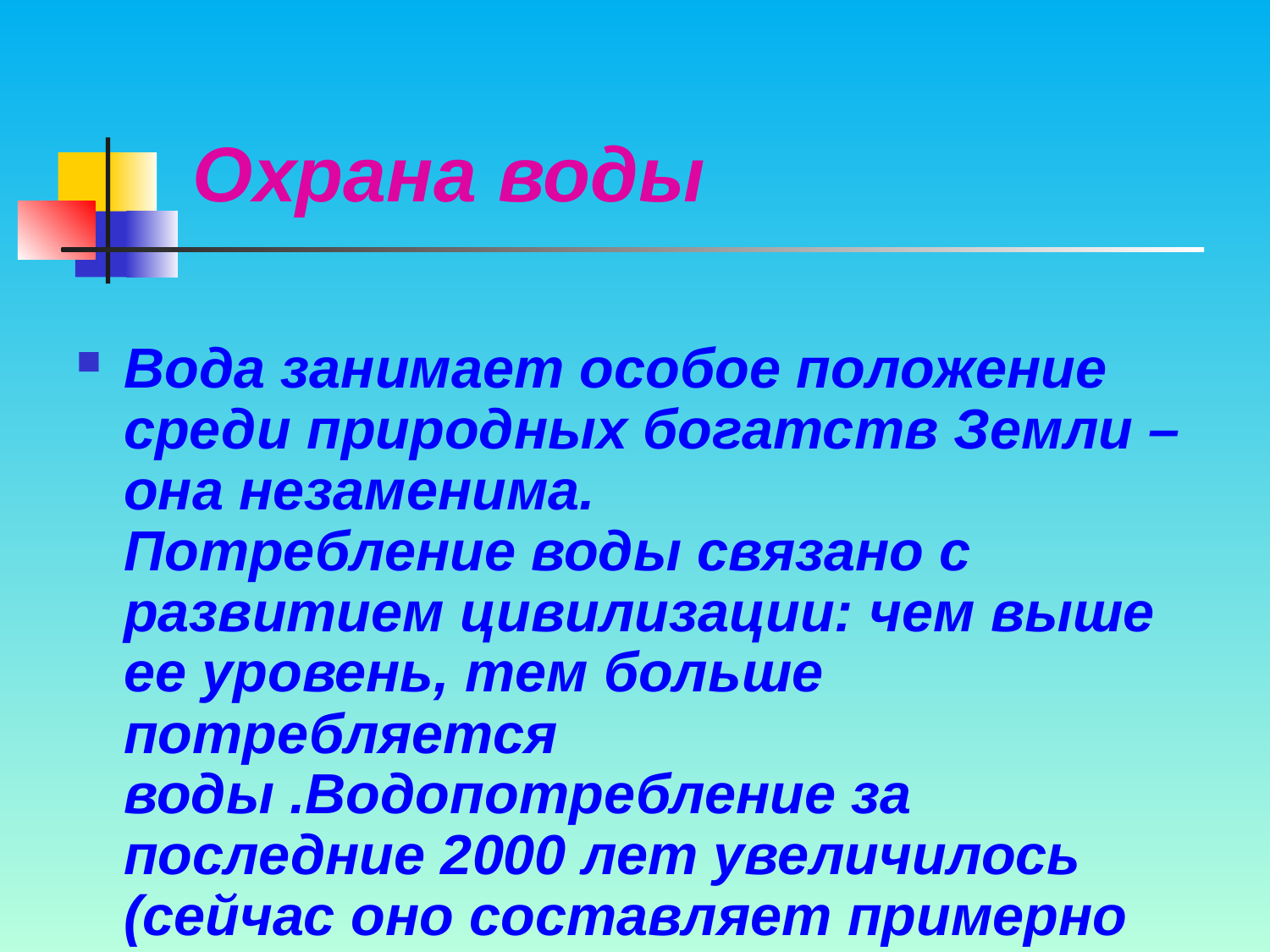

# Охрана воды

Вода занимает особое положение среди природных богатств Земли – она незаменима.
Потребление воды связано с развитием цивилизации: чем выше ее уровень, тем больше потребляется воды .Водопотребление за последние 2000 лет увеличилось (сейчас оно составляет примерно 200 л в сутки на человека). Расход воды на хозяйственные нужды еще более велик что приводит к недостатку пресной воды.